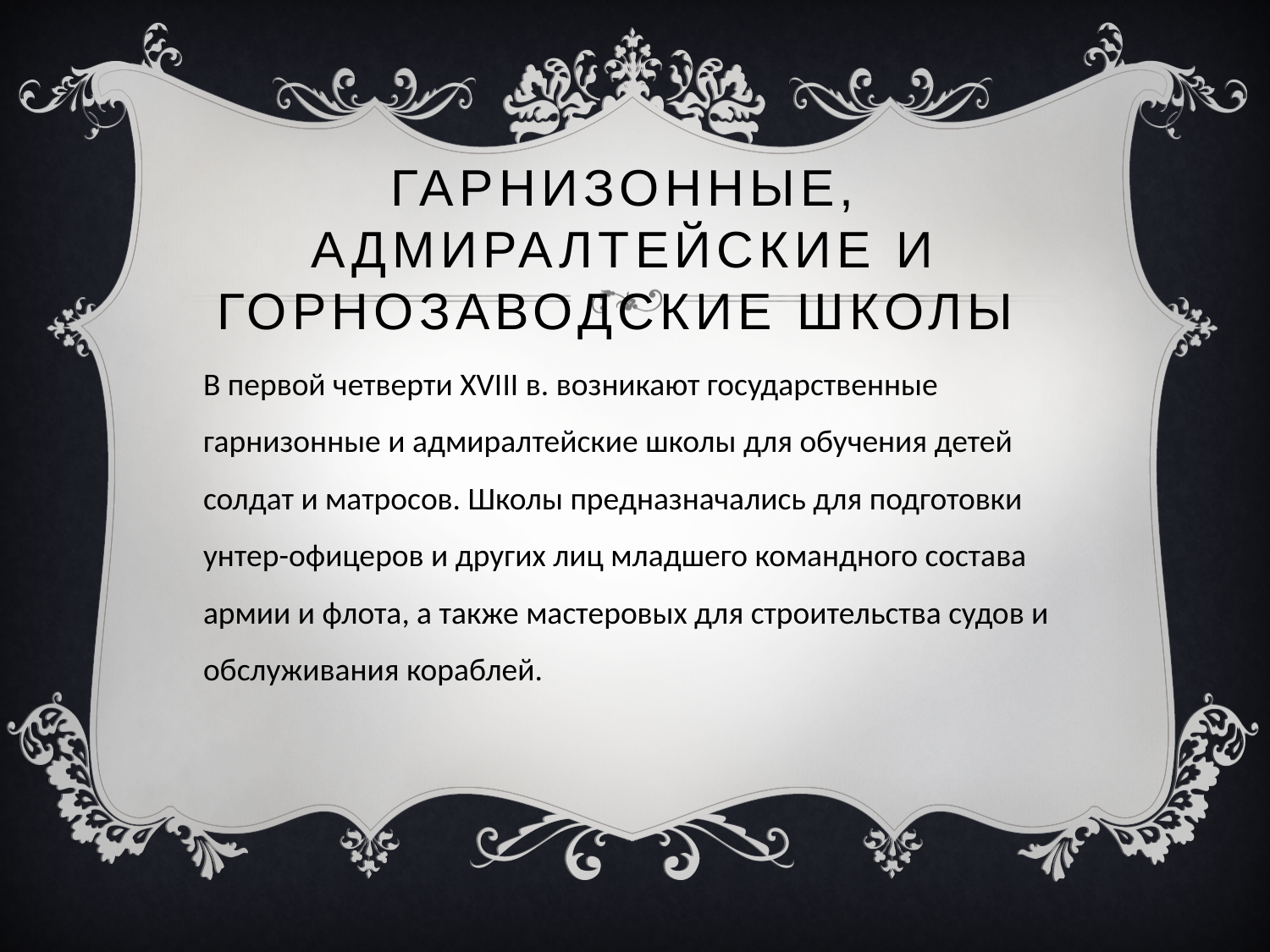

# Гарнизонные, адмиралтейские и горнозаводские школы
В первой четверти XVIII в. возникают государственные гарнизон­ные и адмиралтейские школы для обучения детей солдат и матросов. Школы предназначались для подготовки унтер-офицеров и других лиц младшего командного состава армии и флота, а также мастеровых для строительства судов и обслуживания кораблей.